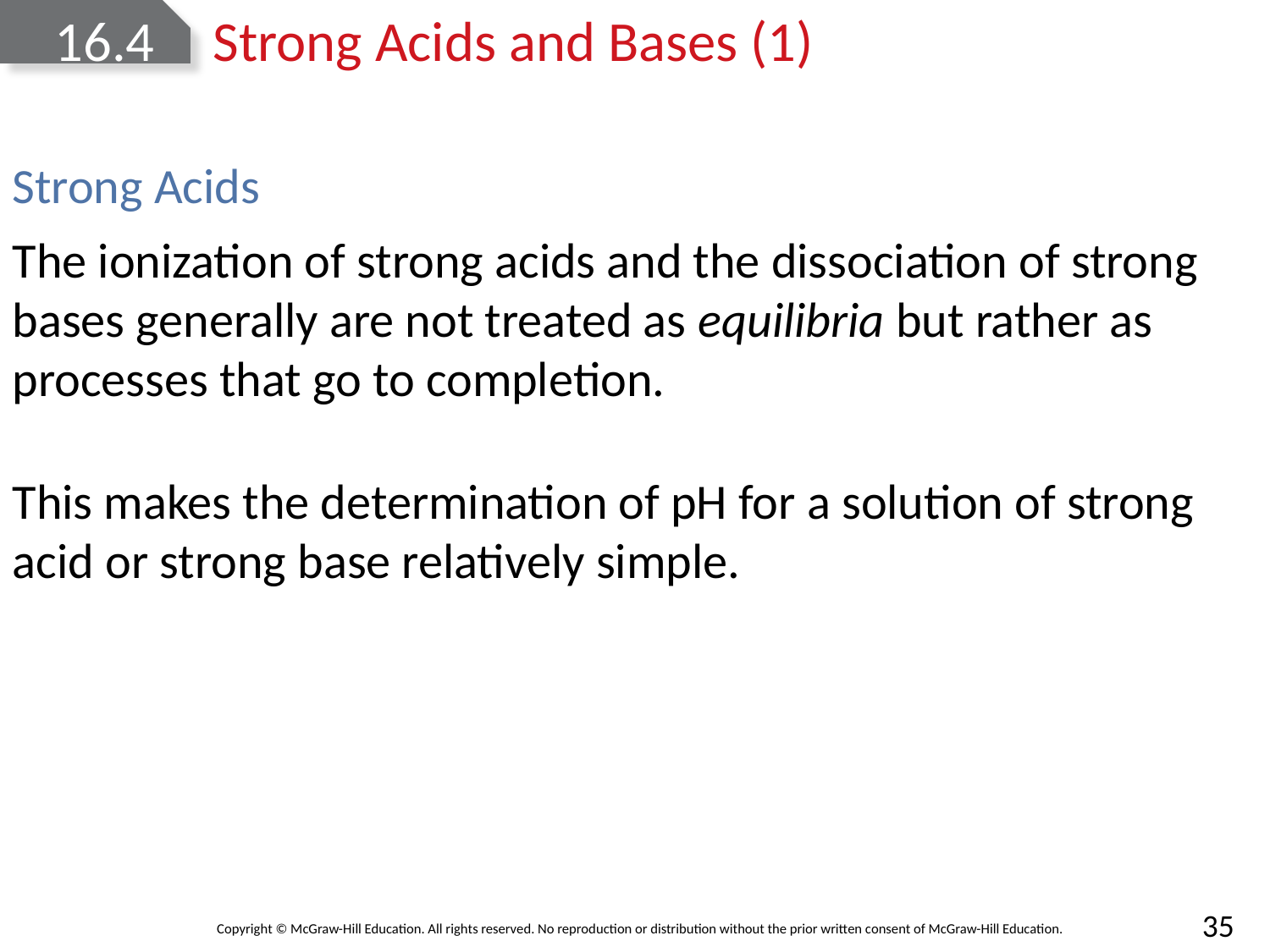

# 16.4	Strong Acids and Bases (1)
Strong Acids
The ionization of strong acids and the dissociation of strong bases generally are not treated as equilibria but rather as processes that go to completion.
This makes the determination of pH for a solution of strong acid or strong base relatively simple.